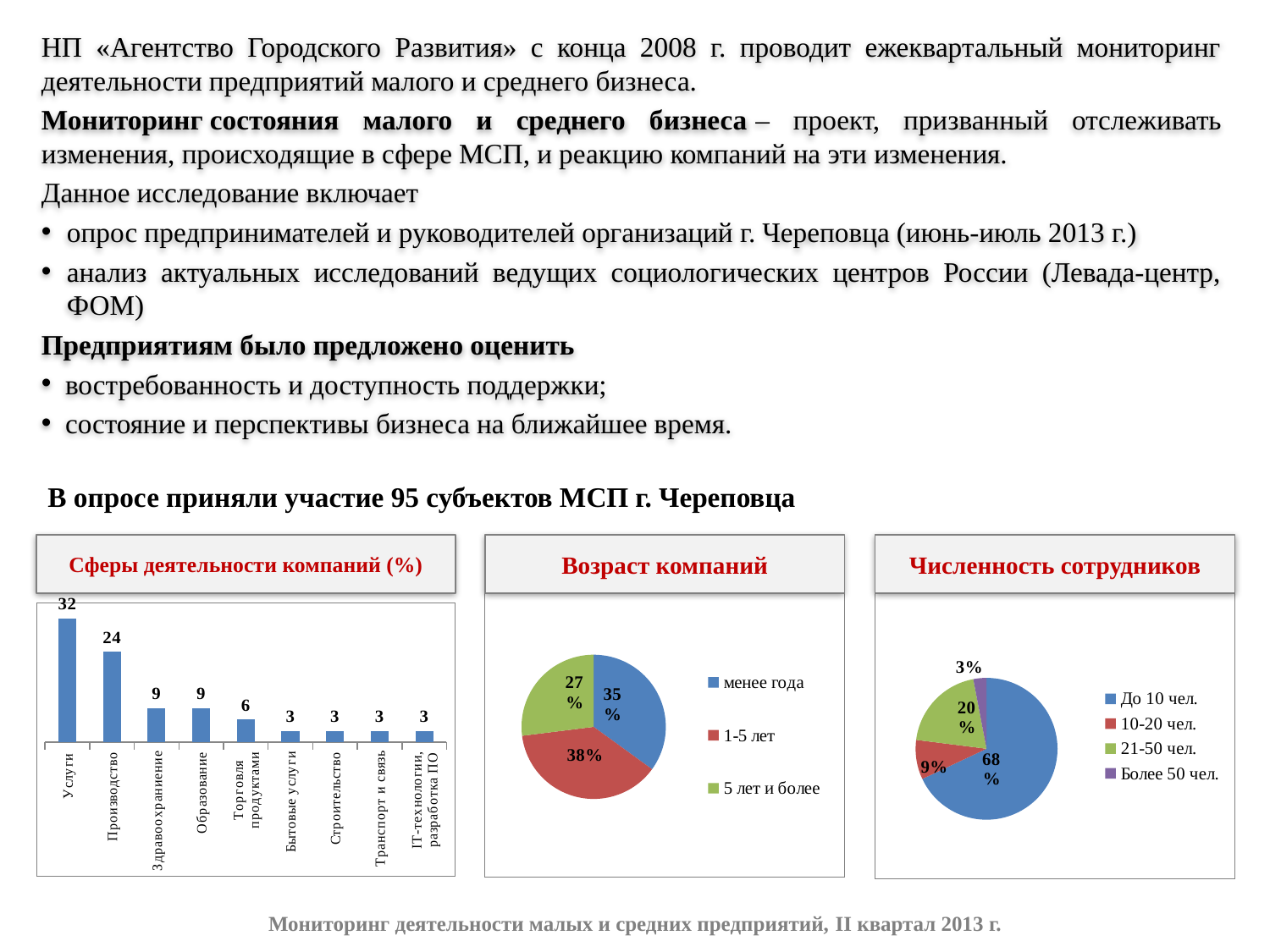

НП «Агентство Городского Развития» с конца 2008 г. проводит ежеквартальный мониторинг деятельности предприятий малого и среднего бизнеса.
Мониторинг состояния малого и среднего бизнеса – проект, призванный отслеживать изменения, происходящие в сфере МСП, и реакцию компаний на эти изменения.
Данное исследование включает
опрос предпринимателей и руководителей организаций г. Череповца (июнь-июль 2013 г.)
анализ актуальных исследований ведущих социологических центров России (Левада-центр, ФОМ)
Предприятиям было предложено оценить
востребованность и доступность поддержки;
состояние и перспективы бизнеса на ближайшее время.

В опросе приняли участие 95 субъектов МСП г. Череповца
Сферы деятельности компаний (%)
Возраст компаний
Численность сотрудников

### Chart

| Category |  |
|---|---|
| менее года | 35.0 |
| 1-5 лет | 38.0 |
| 5 лет и более | 27.0 |

### Chart

| Category |  |
|---|---|
| До 10 чел. | 68.0 |
| 10-20 чел. | 9.0 |
| 21-50 чел. | 20.0 |
| Более 50 чел. | 3.0 |

### Chart

| Category |  |
|---|---|
| Услуги | 32.35 |
| Производство | 23.53 |
| Здравоохраниение | 8.82 |
| Образование | 8.82 |
| Торговля продуктами | 5.88 |
| Бытовые услуги | 2.94 |
| Строительство | 2.94 |
| Транспорт и связь | 2.94 |
| IT-технологии, разработка ПО | 2.94 |
Мониторинг деятельности малых и средних предприятий, II квартал 2013 г.